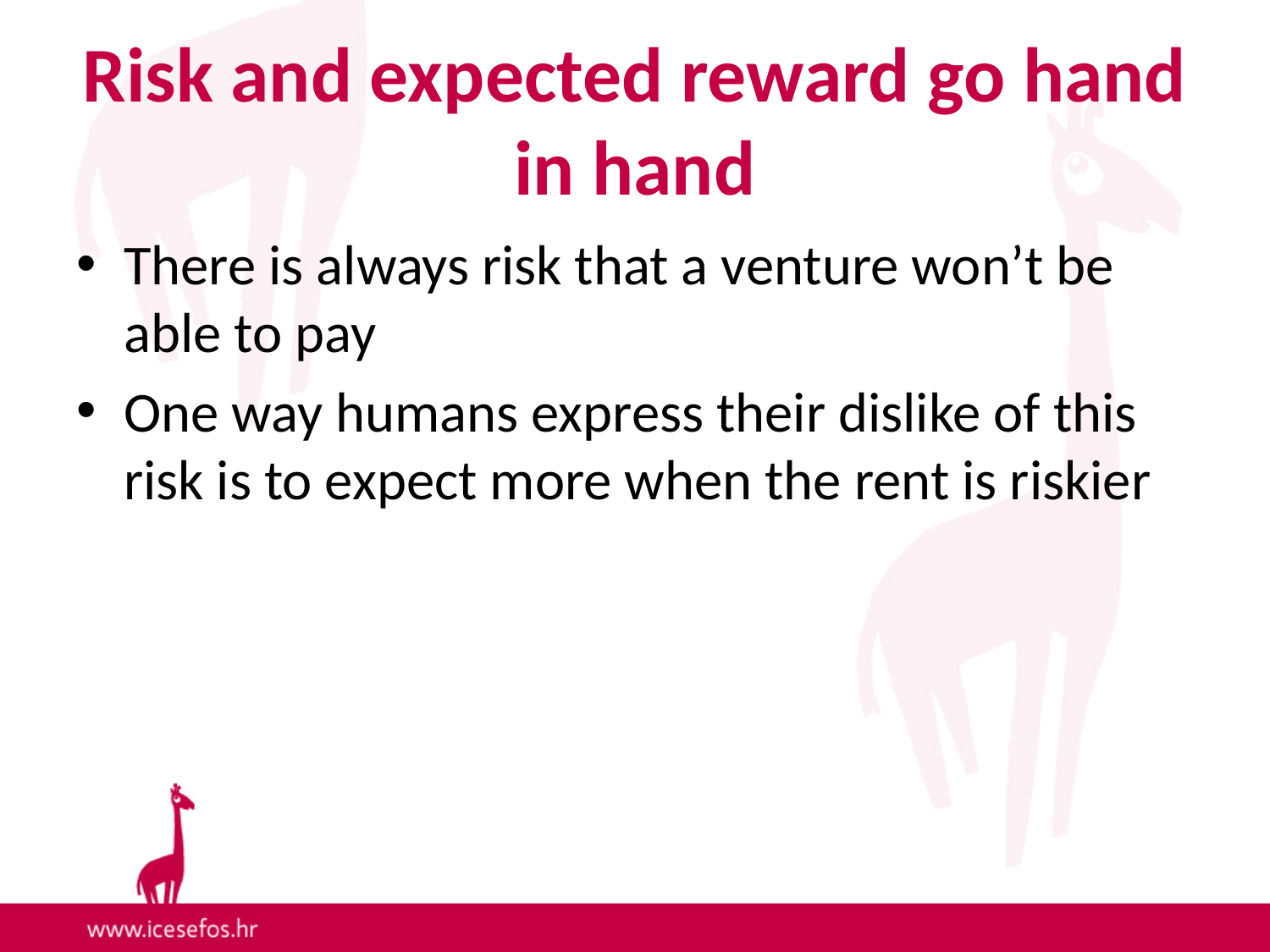

# Risk and expected reward go hand in hand
There is always risk that a venture won’t be able to pay
One way humans express their dislike of this risk is to expect more when the rent is riskier